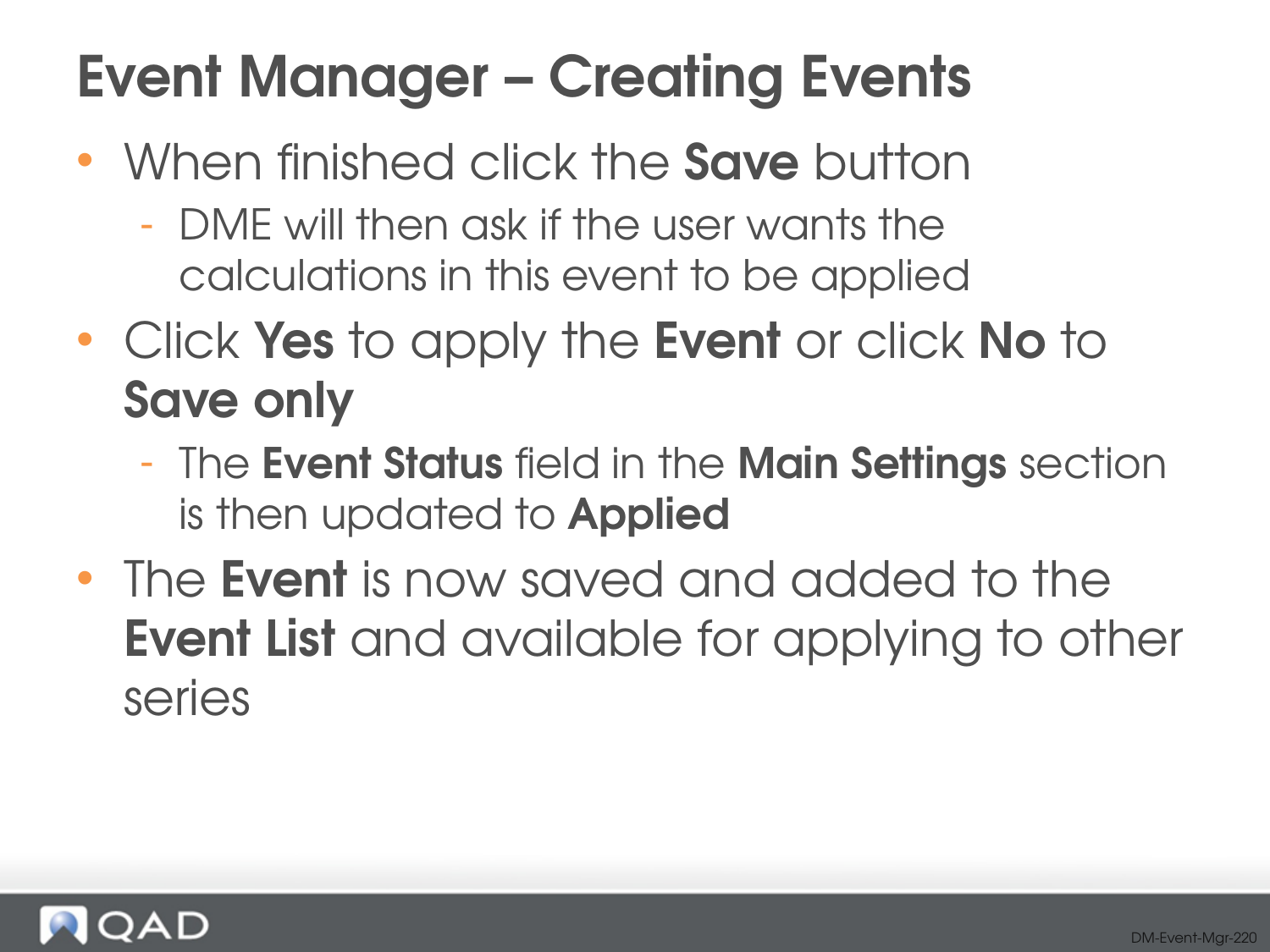

# Event Manager – Creating Events
When finished click the Save button
DME will then ask if the user wants the calculations in this event to be applied
Click Yes to apply the Event or click No to Save only
The Event Status field in the Main Settings section is then updated to Applied
The Event is now saved and added to the Event List and available for applying to other series

DM-Event-Mgr-220